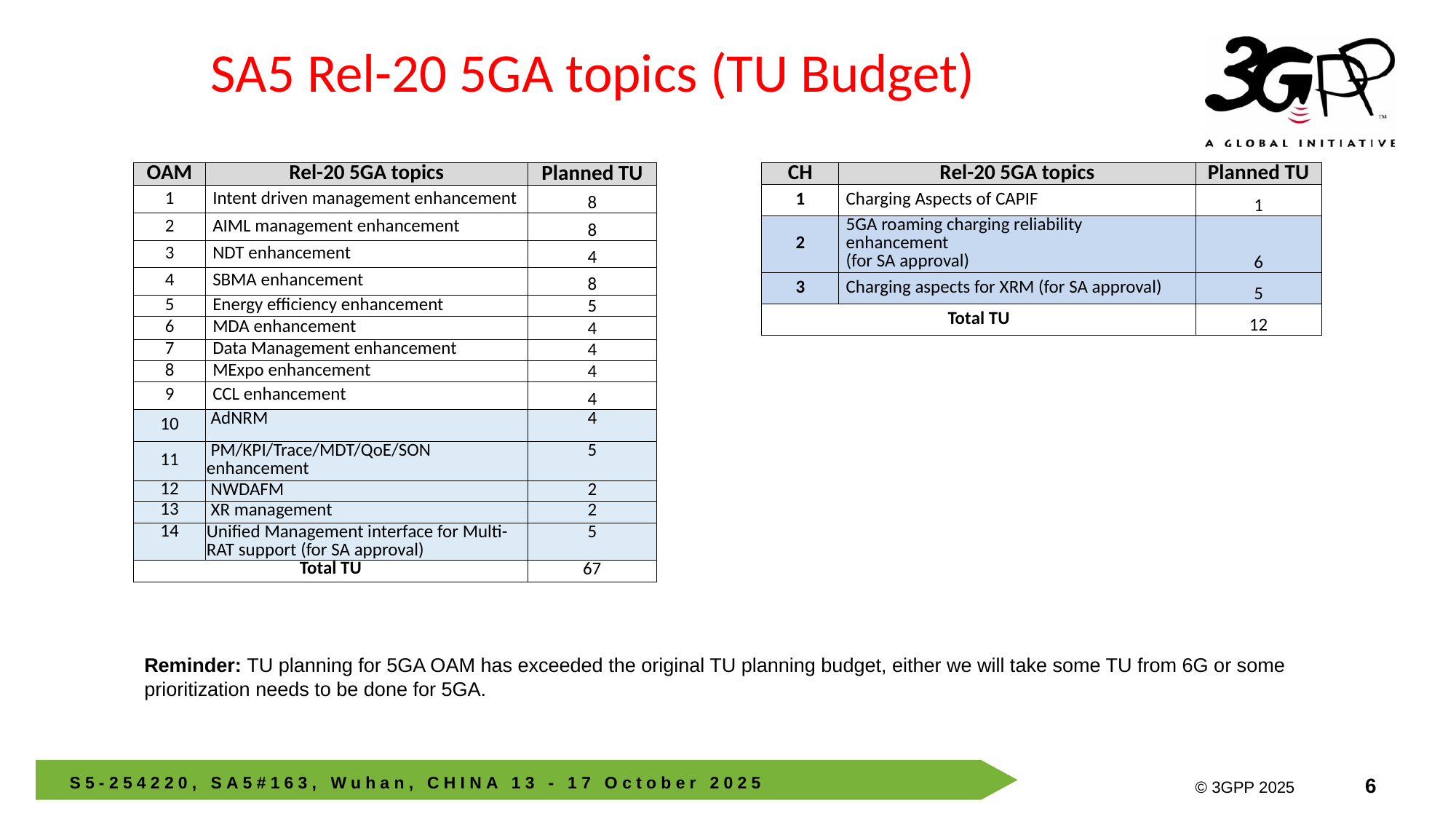

SA5 Rel-20 5GA topics (TU Budget)
| OAM | Rel-20 5GA topics | Planned TU |
| --- | --- | --- |
| 1 | Intent driven management enhancement | 8 |
| 2 | AIML management enhancement | 8 |
| 3 | NDT enhancement | 4 |
| 4 | SBMA enhancement | 8 |
| 5 | Energy efficiency enhancement | 5 |
| 6 | MDA enhancement | 4 |
| 7 | Data Management enhancement | 4 |
| 8 | MExpo enhancement | 4 |
| 9 | CCL enhancement | 4 |
| 10 | AdNRM | 4 |
| 11 | PM/KPI/Trace/MDT/QoE/SON enhancement | 5 |
| 12 | NWDAFM | 2 |
| 13 | XR management | 2 |
| 14 | Unified Management interface for Multi-RAT support (for SA approval) | 5 |
| Total TU |  | 67 |
| CH | Rel-20 5GA topics | Planned TU |
| --- | --- | --- |
| 1 | Charging Aspects of CAPIF | 1 |
| 2 | 5GA roaming charging reliability enhancement (for SA approval) | 6 |
| 3 | Charging aspects for XRM (for SA approval) | 5 |
| Total TU |  | 12 |
Reminder: TU planning for 5GA OAM has exceeded the original TU planning budget, either we will take some TU from 6G or some prioritization needs to be done for 5GA.